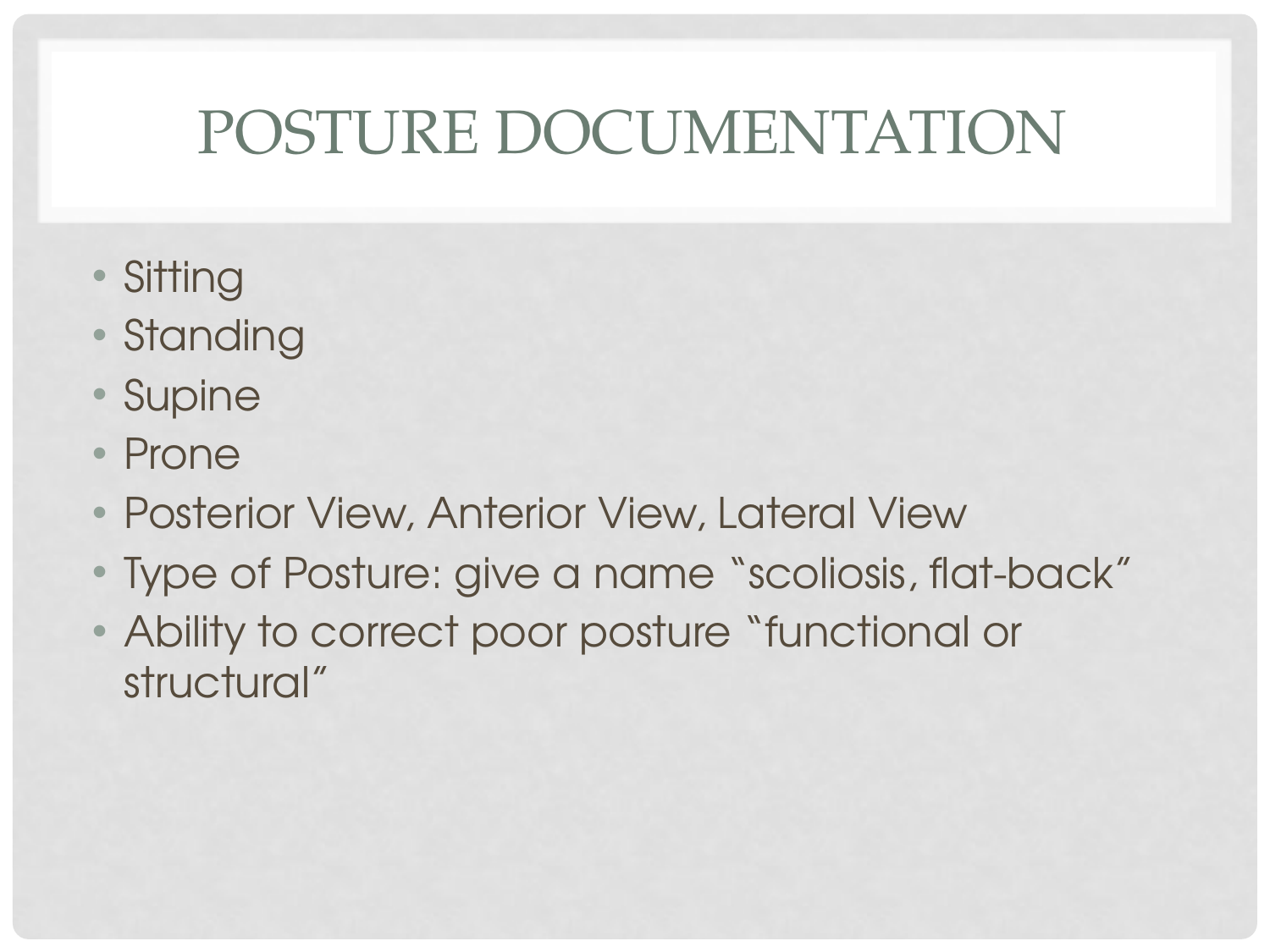

# Posture Documentation
Sitting
Standing
Supine
Prone
Posterior View, Anterior View, Lateral View
Type of Posture: give a name “scoliosis, flat-back”
Ability to correct poor posture “functional or structural”